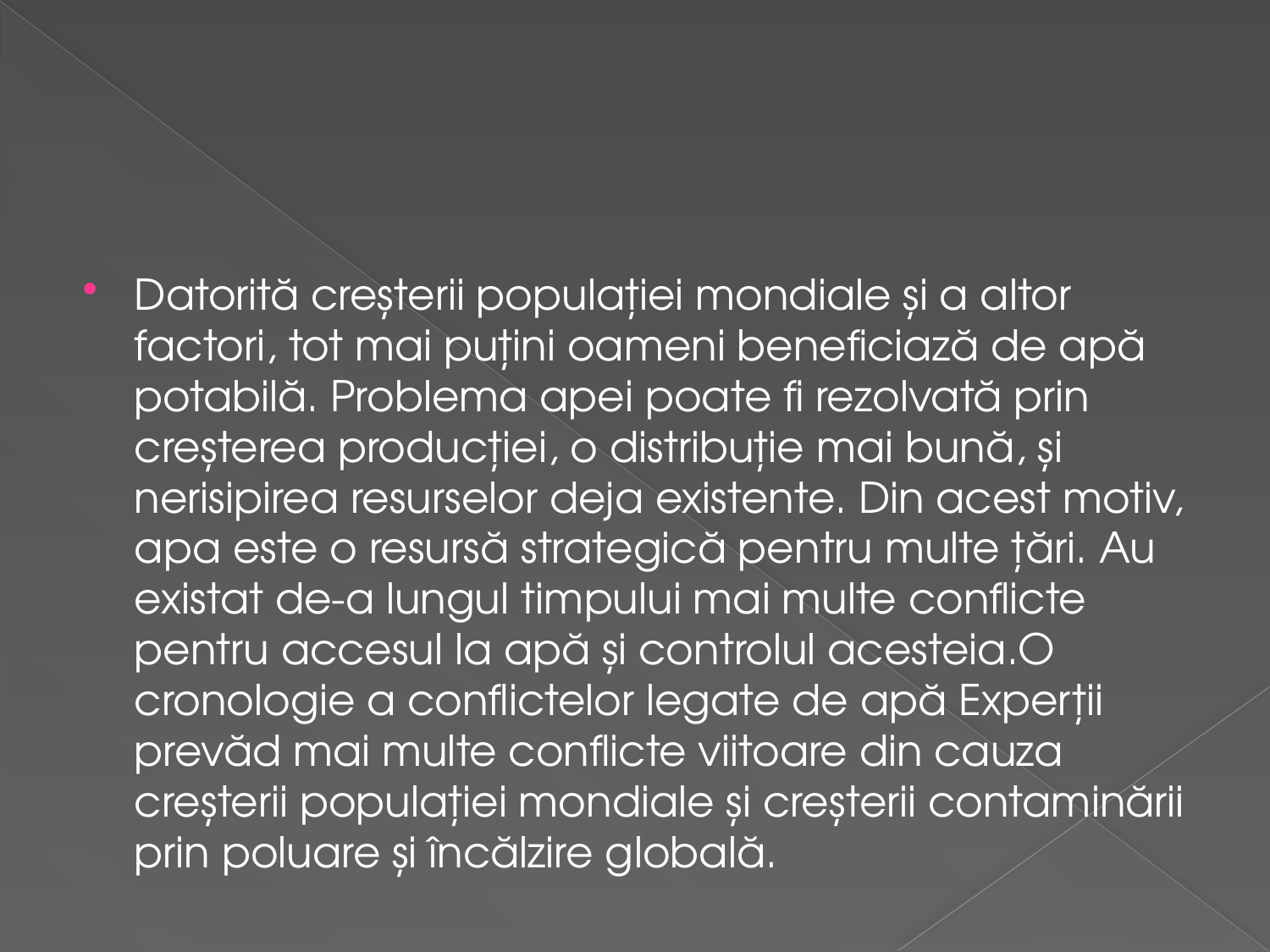

Datorită creșterii populației mondiale și a altor factori, tot mai puțini oameni beneficiază de apă potabilă. Problema apei poate fi rezolvată prin creșterea producției, o distribuție mai bună, și nerisipirea resurselor deja existente. Din acest motiv, apa este o resursă strategică pentru multe țări. Au existat de-a lungul timpului mai multe conflicte pentru accesul la apă și controlul acesteia.O cronologie a conflictelor legate de apă Experții prevăd mai multe conflicte viitoare din cauza creșterii populației mondiale și creșterii contaminării prin poluare și încălzire globală.